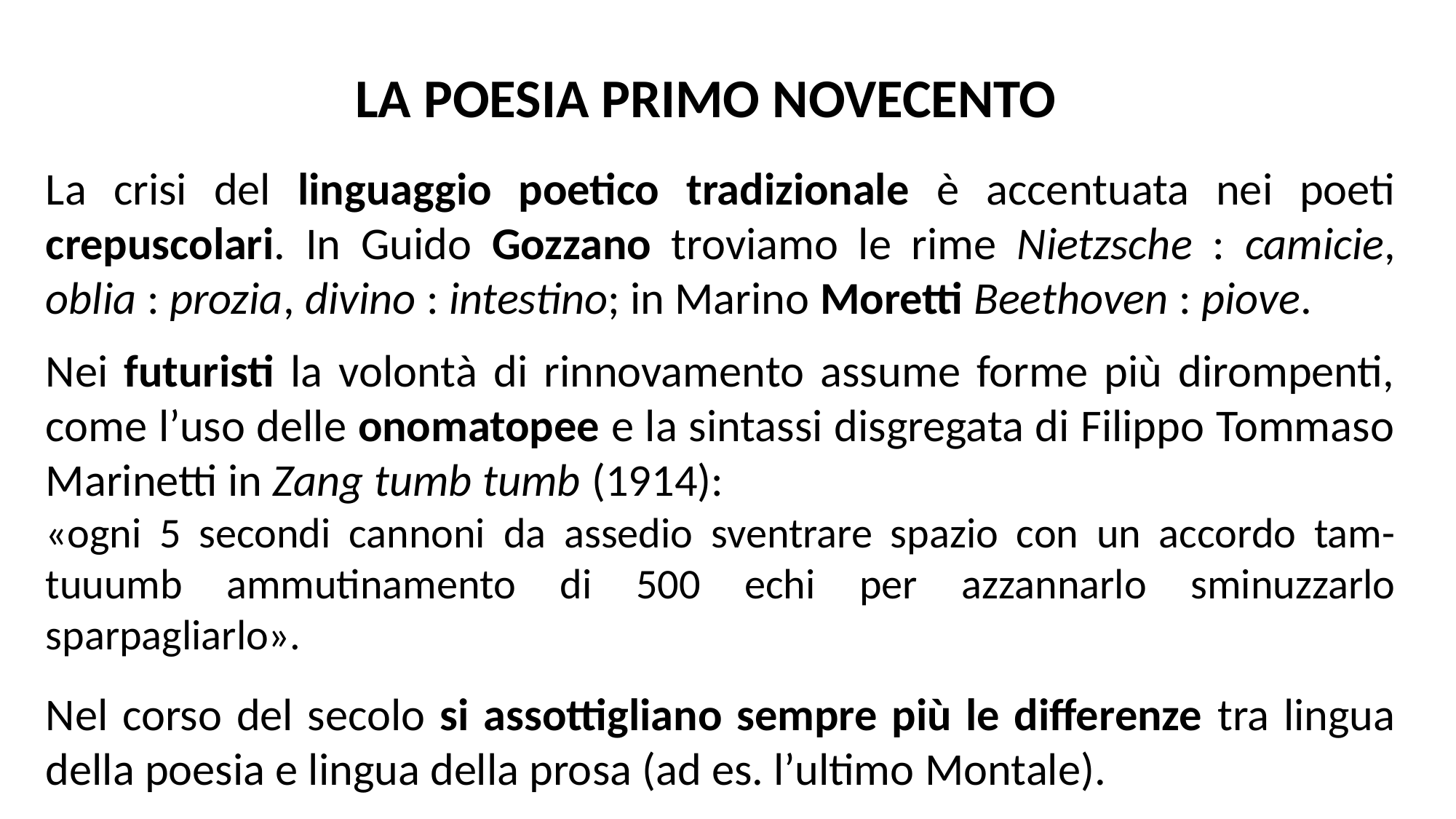

LA POESIA PRIMO NOVECENTO
La crisi del linguaggio poetico tradizionale è accentuata nei poeti crepuscolari. In Guido Gozzano troviamo le rime Nietzsche : camicie, oblia : prozia, divino : intestino; in Marino Moretti Beethoven : piove.
Nei futuristi la volontà di rinnovamento assume forme più dirompenti, come l’uso delle onomatopee e la sintassi disgregata di Filippo Tommaso Marinetti in Zang tumb tumb (1914):
«ogni 5 secondi cannoni da assedio sventrare spazio con un accordo tam-tuuumb ammutinamento di 500 echi per azzannarlo sminuzzarlo sparpagliarlo».
Nel corso del secolo si assottigliano sempre più le differenze tra lingua della poesia e lingua della prosa (ad es. l’ultimo Montale).